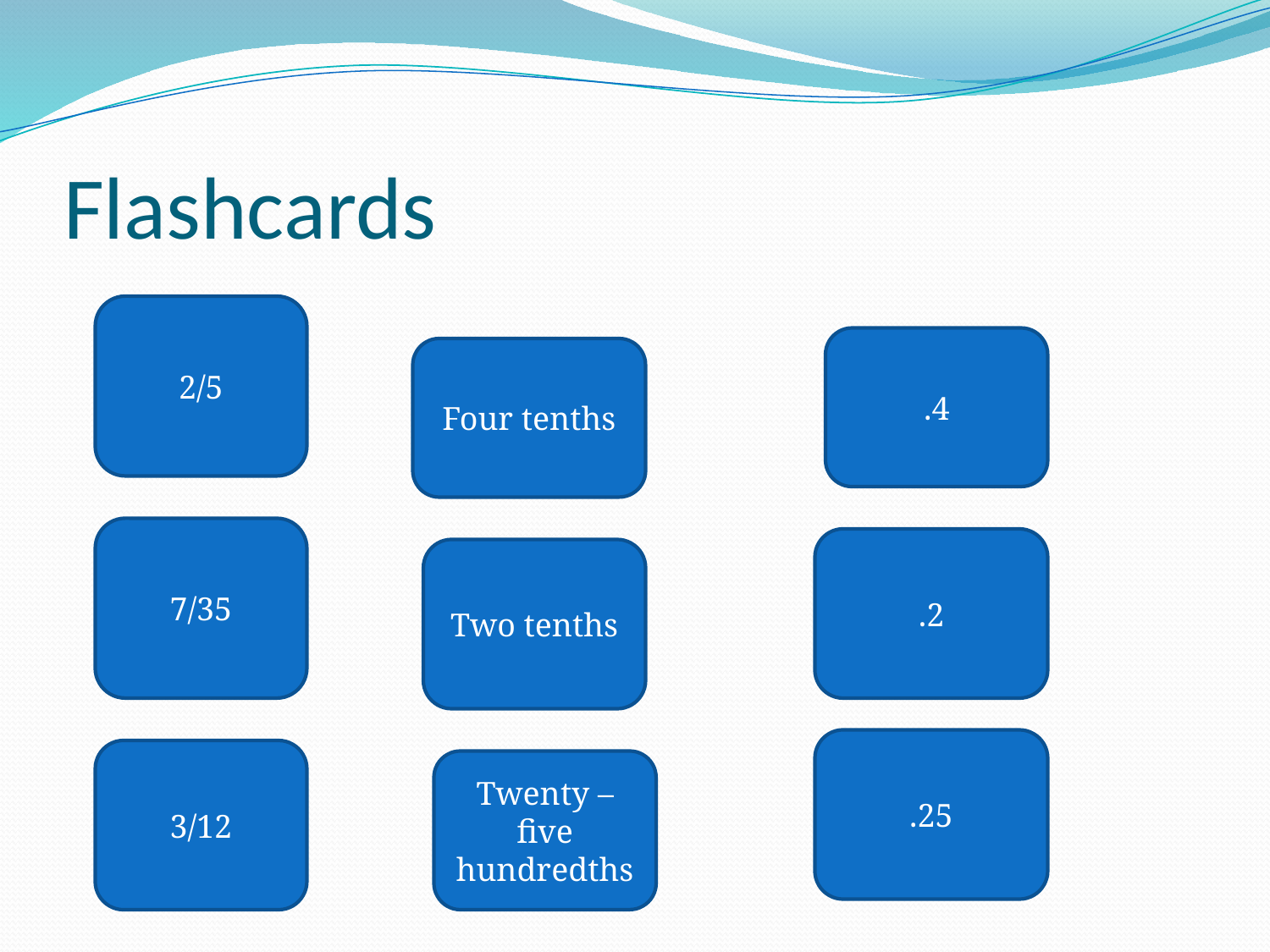

# Flashcards
2/5
.4
Four tenths
7/35
.2
Two tenths
.25
3/12
Twenty – five hundredths